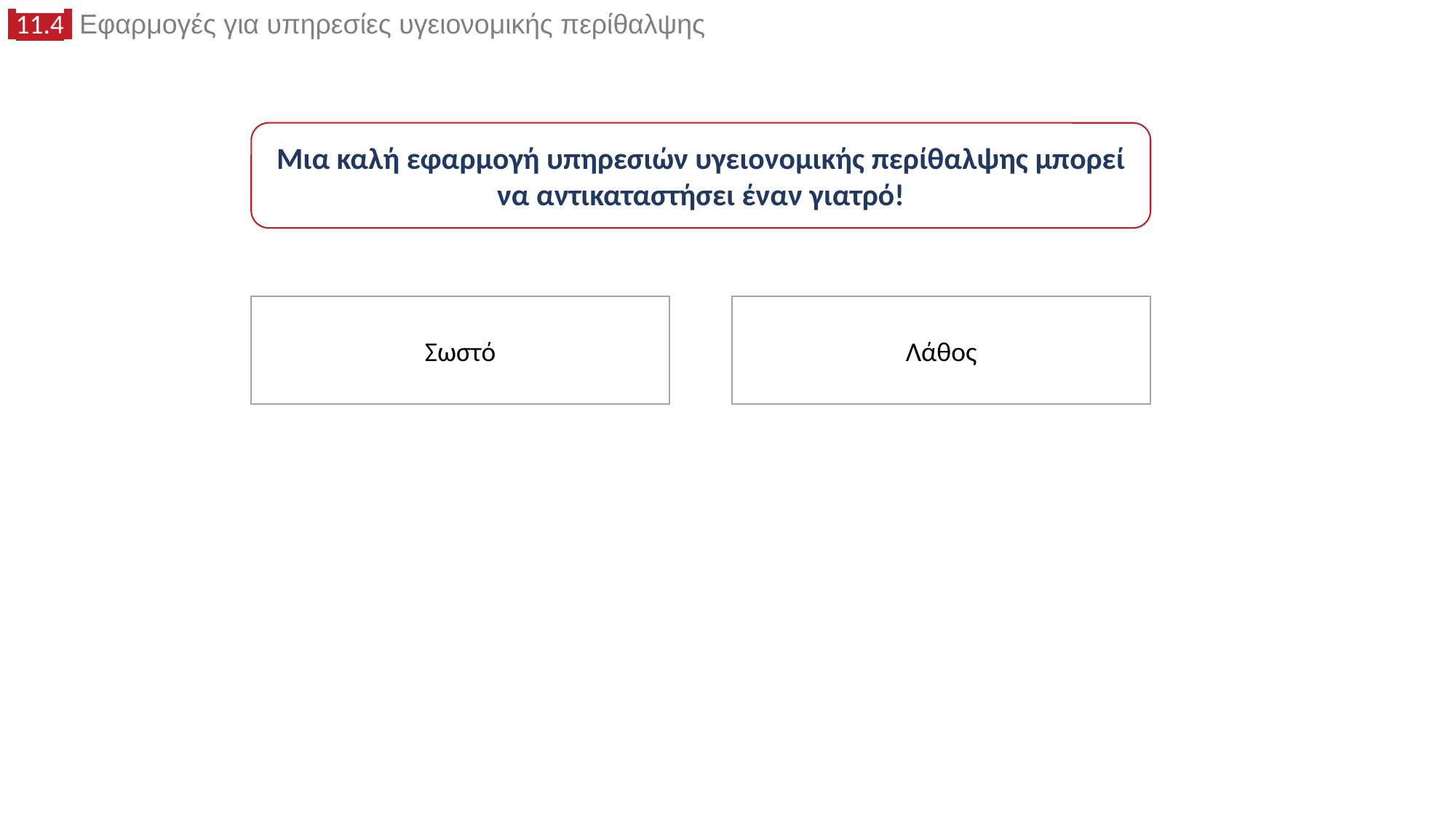

Μια καλή εφαρμογή υπηρεσιών υγειονομικής περίθαλψης μπορεί να αντικαταστήσει έναν γιατρό!
Λάθος
Σωστό